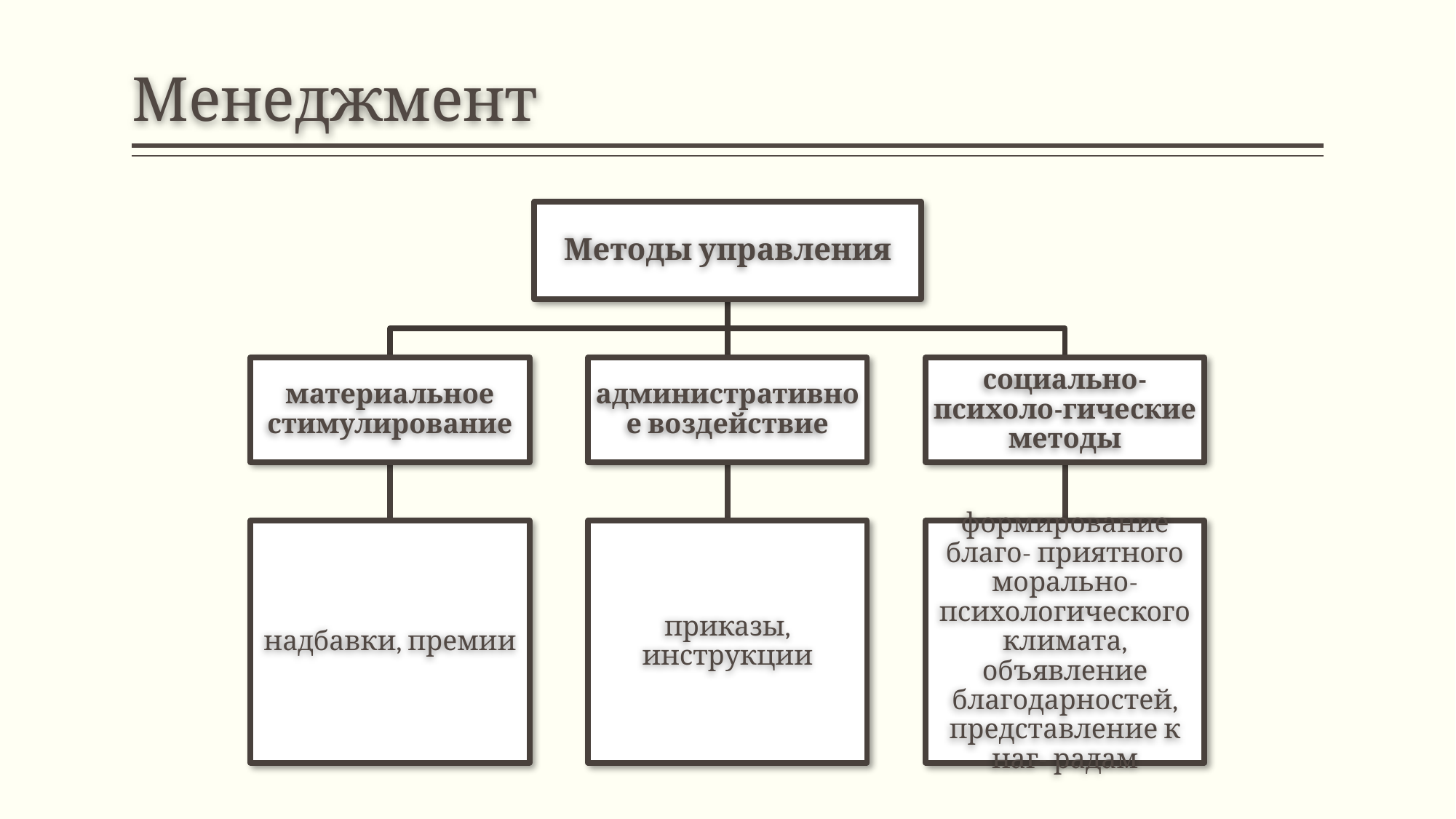

# Менеджмент

Методы управления

материальное стимулирование

административное воздействие

социально-психоло-гические методы

надбавки, премии

приказы, инструкции

формирование благо- приятного морально- психологического климата, объявление благодарностей, представление к наг- радам